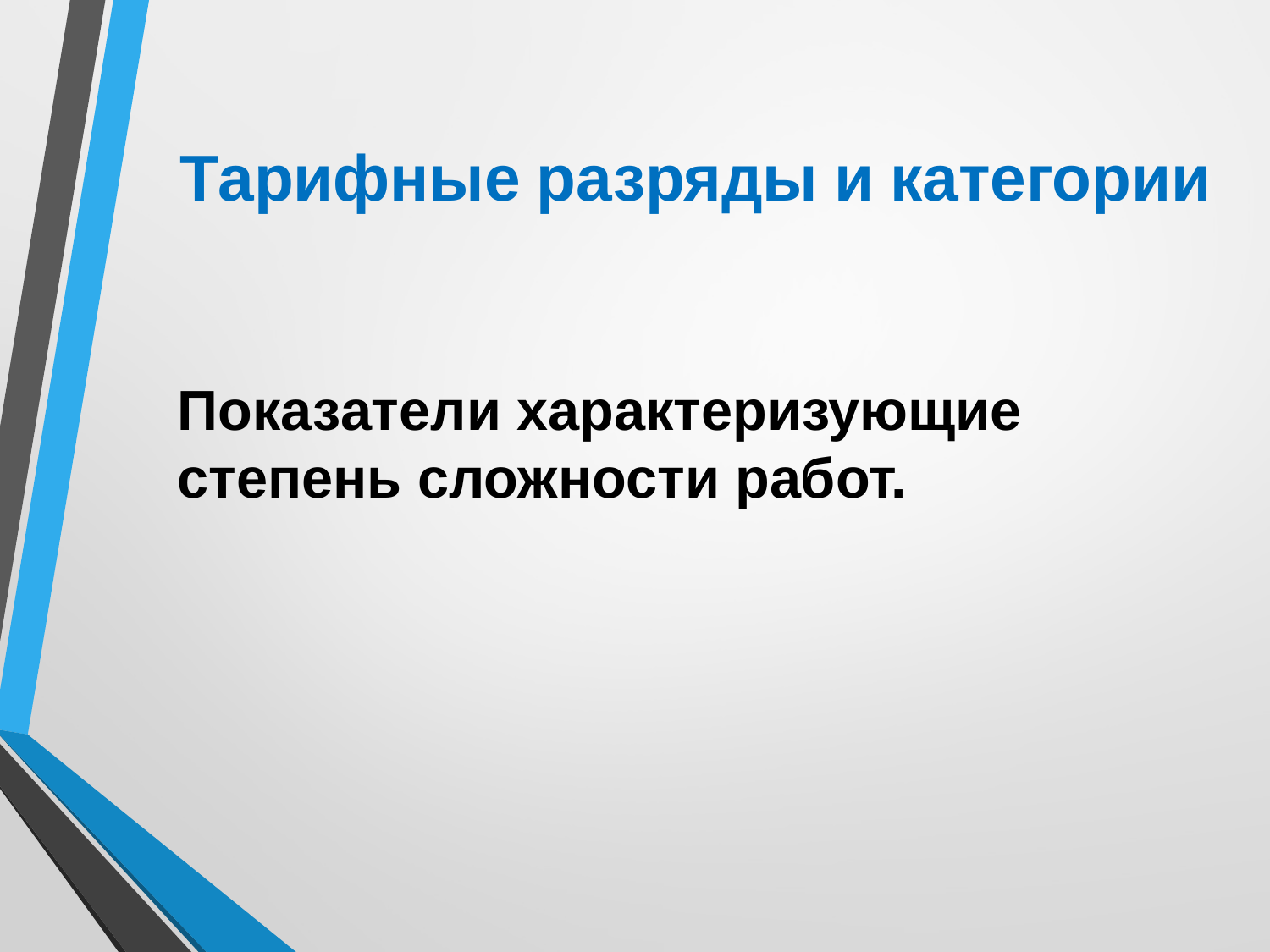

Показатели характеризующие степень сложности работ.
# Тарифные разряды и категории